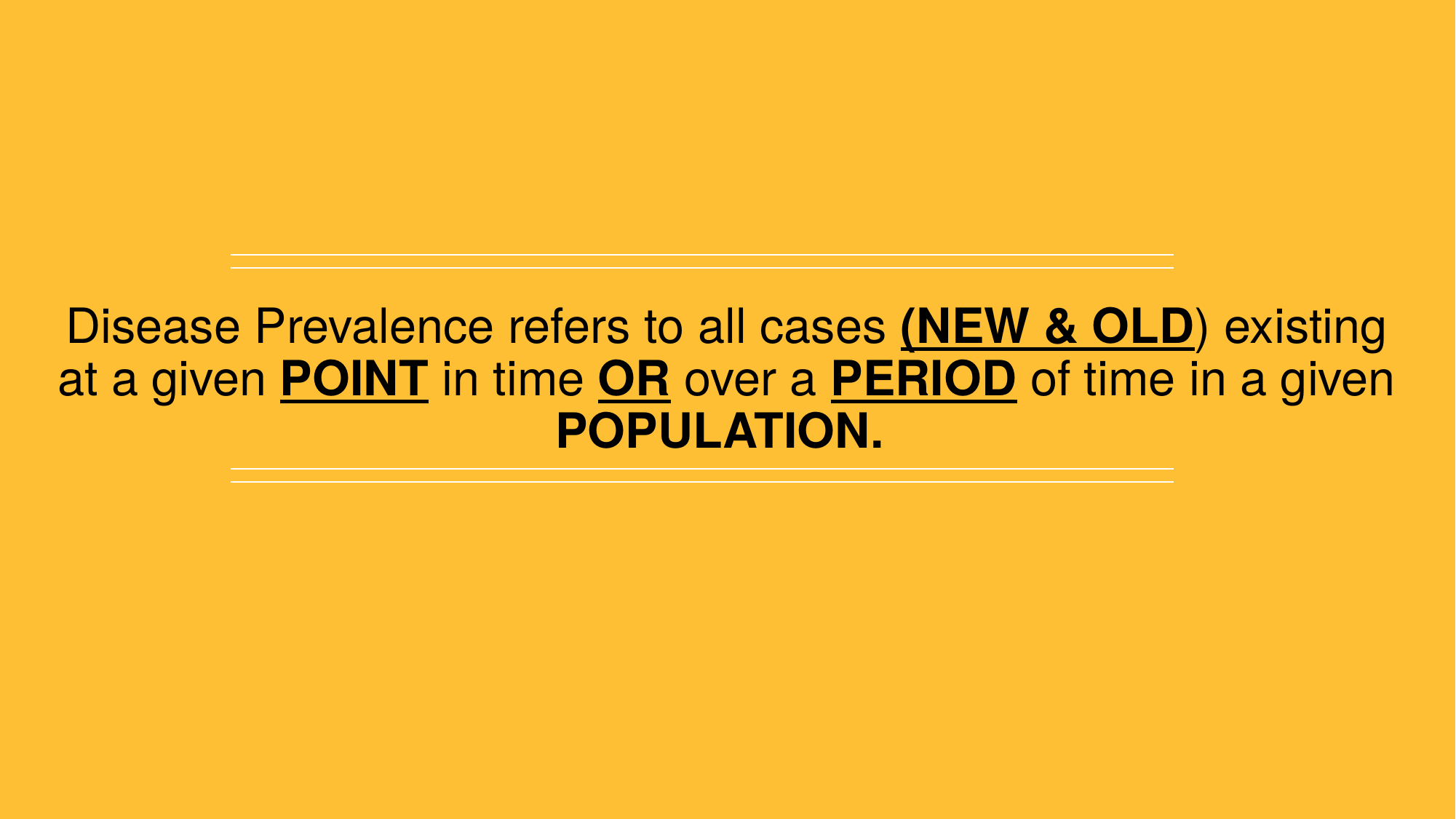

Disease Prevalence refers to all cases (NEW & OLD) existing at a given POINT in time OR over a PERIOD of time in a given POPULATION.